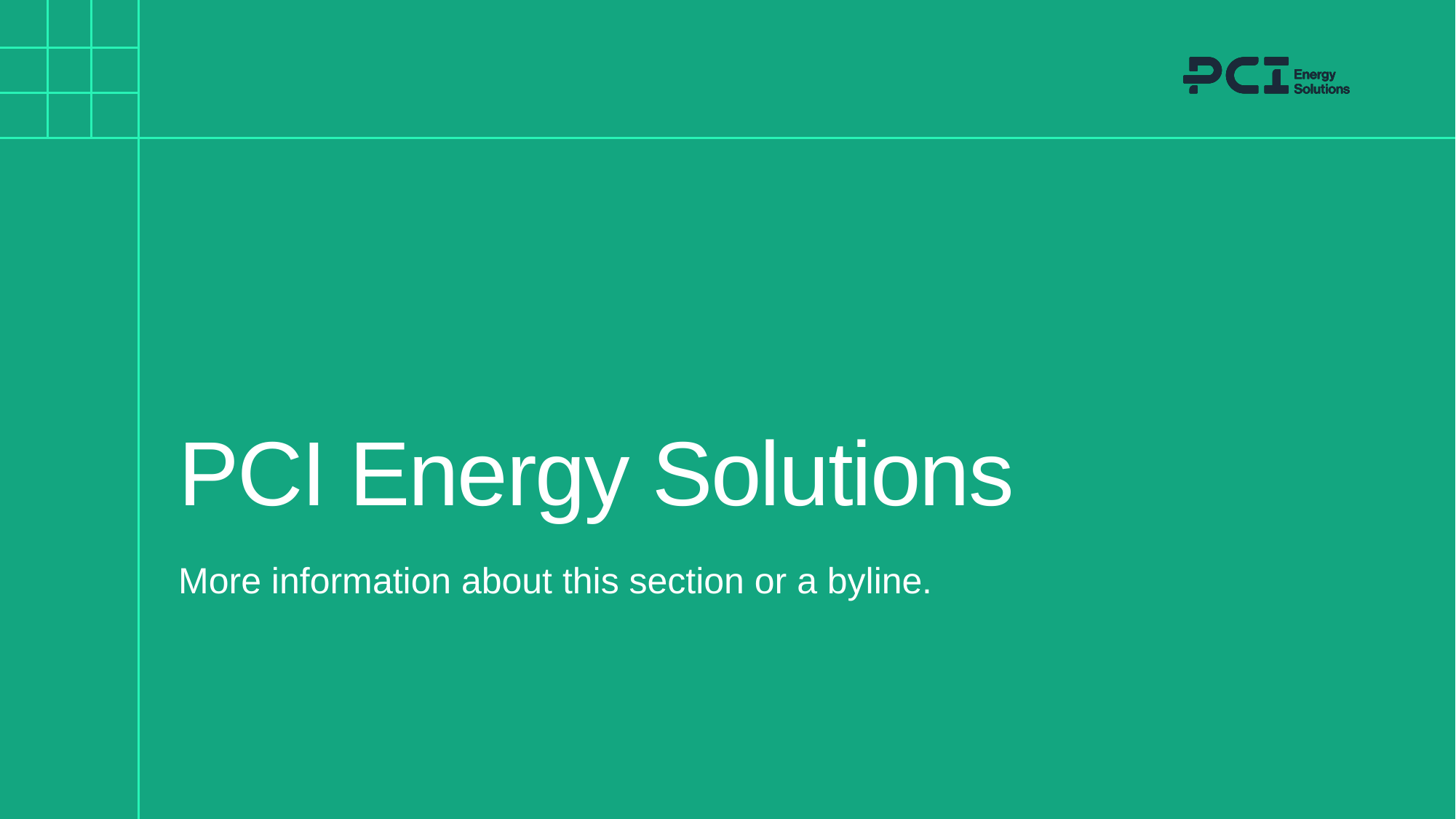

# PCI Energy Solutions
More information about this section or a byline.